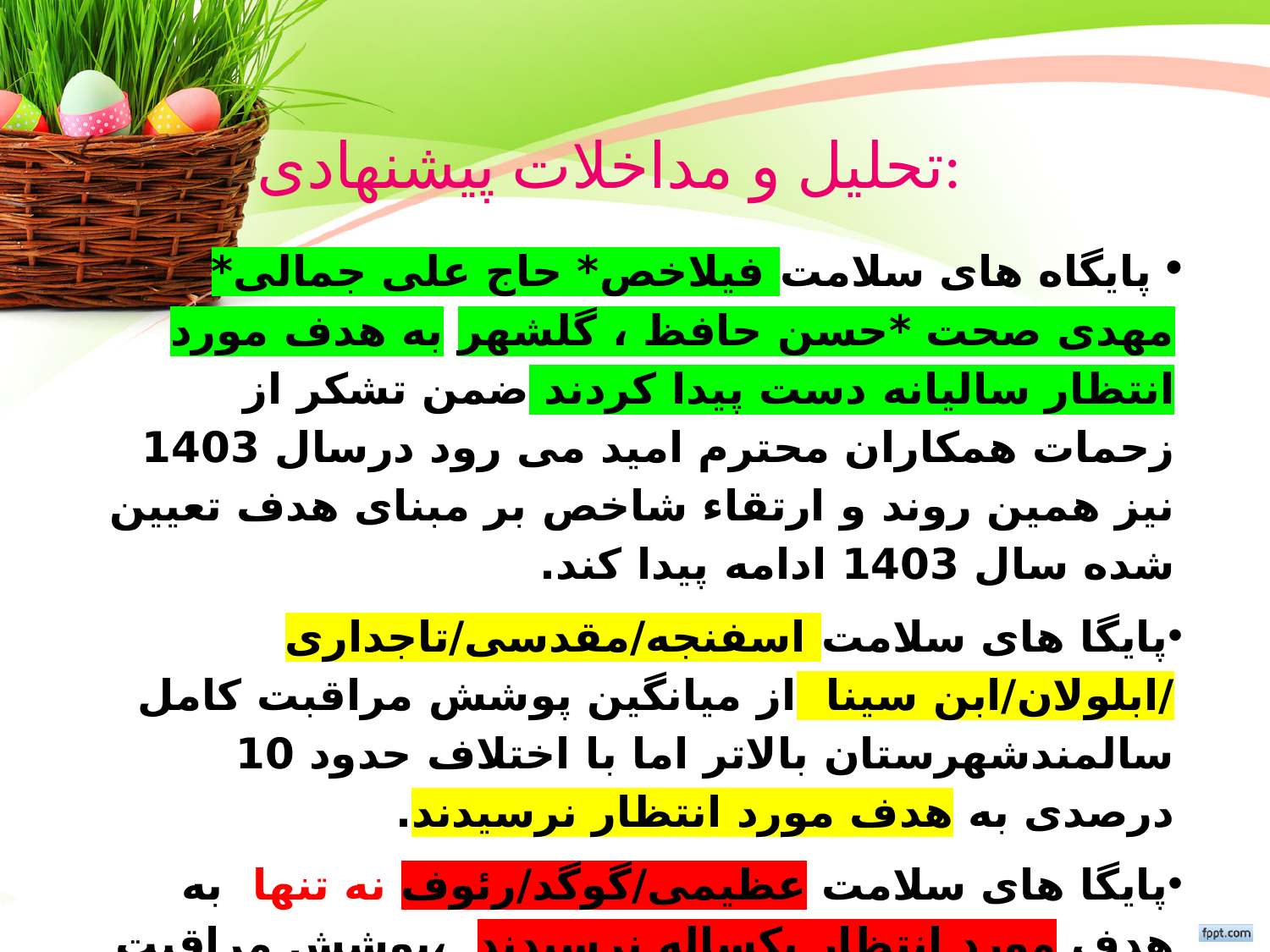

# تحلیل و مداخلات پیشنهادی:
 پایگاه های سلامت فیلاخص* حاج علی جمالی* مهدی صحت *حسن حافظ ، گلشهر به هدف مورد انتظار سالیانه دست پیدا کردند ضمن تشکر از زحمات همکاران محترم امید می رود درسال 1403 نیز همین روند و ارتقاء شاخص بر مبنای هدف تعیین شده سال 1403 ادامه پیدا کند.
پایگا های سلامت اسفنجه/مقدسی/تاجداری /ابلولان/ابن سینا  از میانگین پوشش مراقبت کامل سالمندشهرستان بالاتر اما با اختلاف حدود 10 درصدی به هدف مورد انتظار نرسیدند.
پایگا های سلامت عظیمی/گوگد/رئوف نه تنها  به هدف مورد انتظار یکساله نرسیدند  ،پوشش مراقبت کامل سالمند در این پایگاه ها از میانگین پوشش مراقبت کامل سالمند شهرستان نیز پایین تر می باشد.